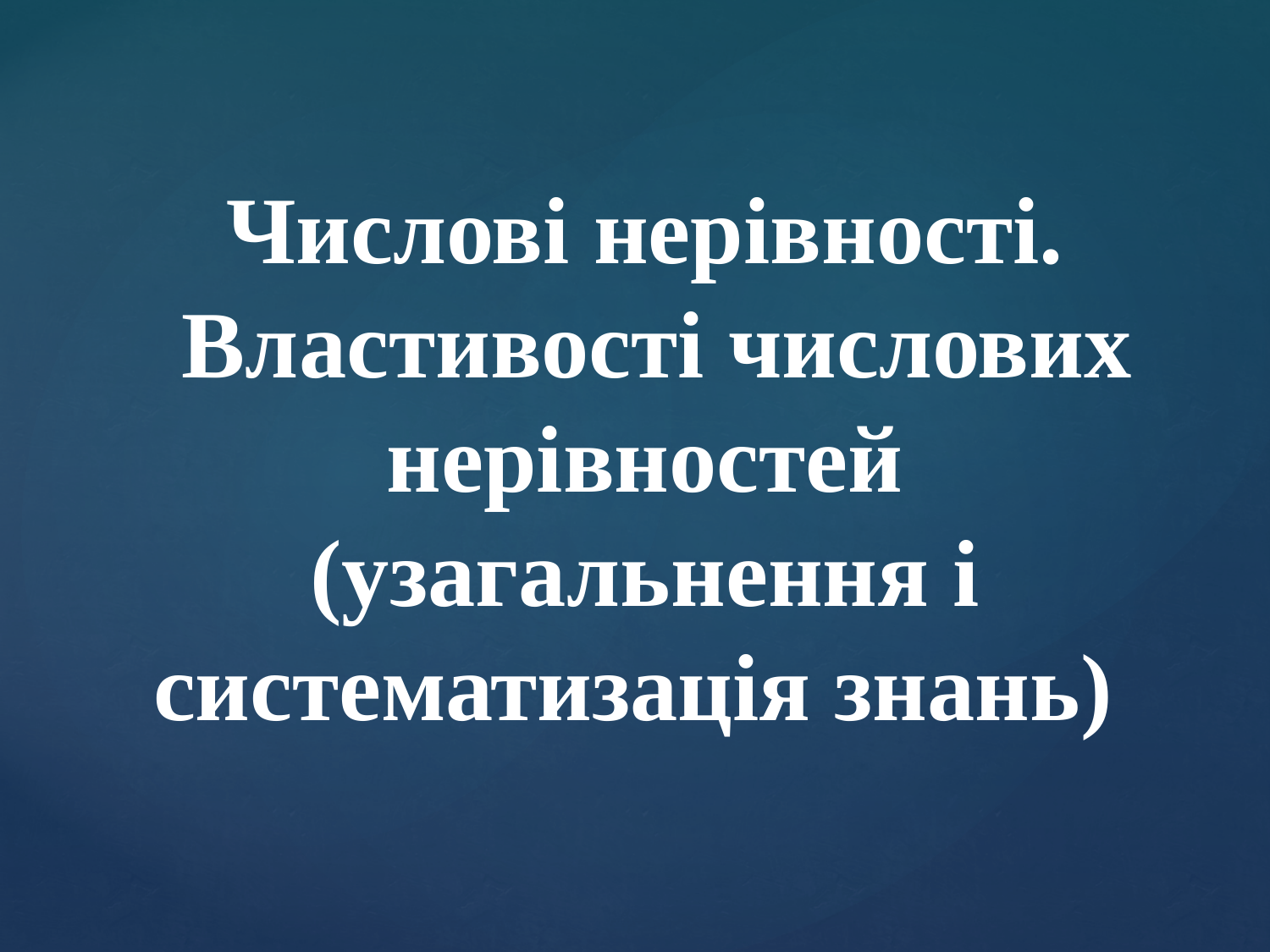

# Числові нерівності. Властивості числових нерівностей (узагальнення і систематизація знань)